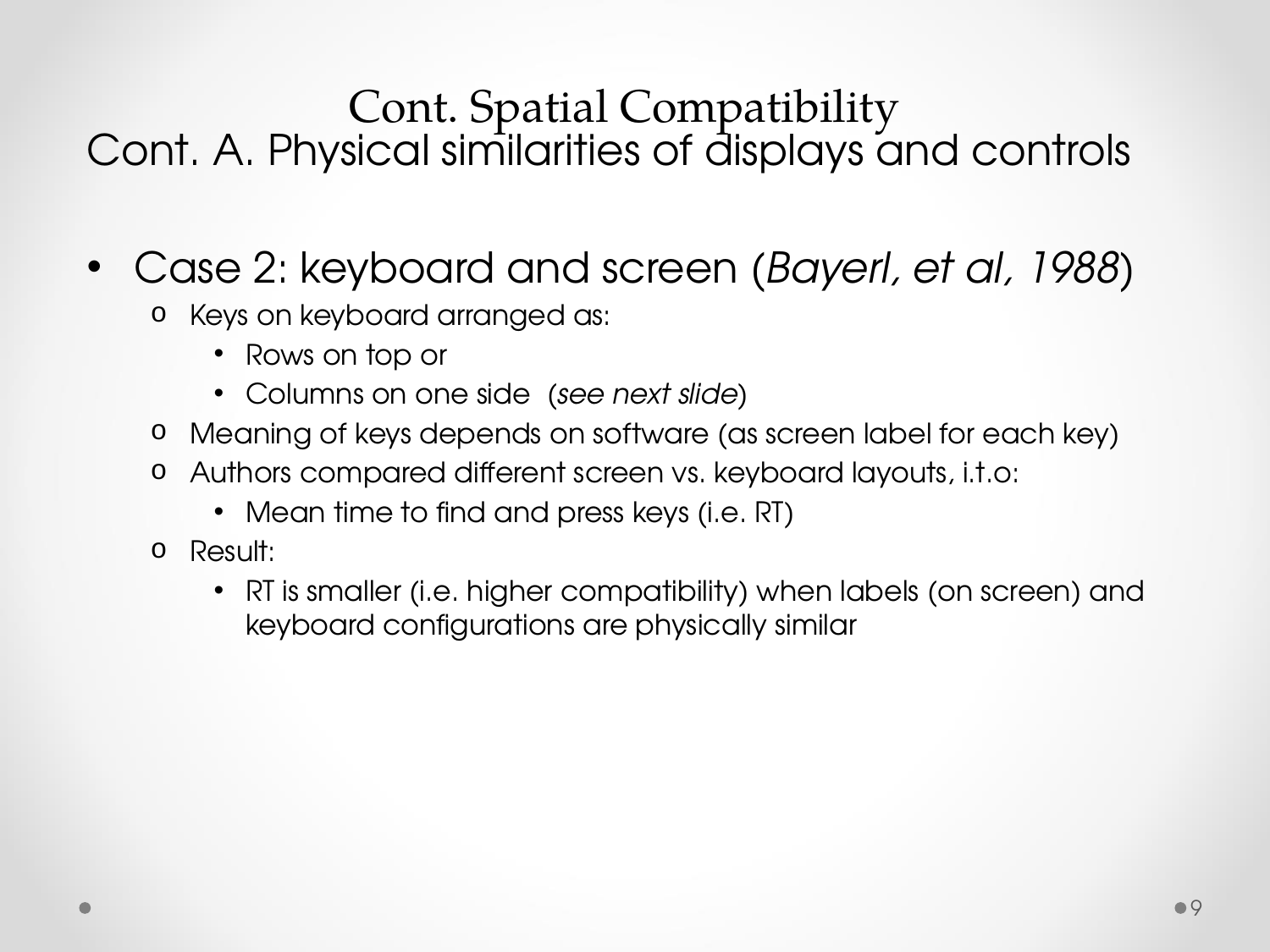

# Cont. Spatial Compatibility

Cont. A. Physical similarities of displays and controls

Case 2: keyboard and screen (Bayerl, et al, 1988)
Keys on keyboard arranged as:
Rows on top or
Columns on one side  (see next slide)
Meaning of keys depends on software (as screen label for each key)
Authors compared different screen vs. keyboard layouts, i.t.o:
Mean time to find and press keys (i.e. RT)
Result:
RT is smaller (i.e. higher compatibility) when labels (on screen) and keyboard configurations are physically similar

9